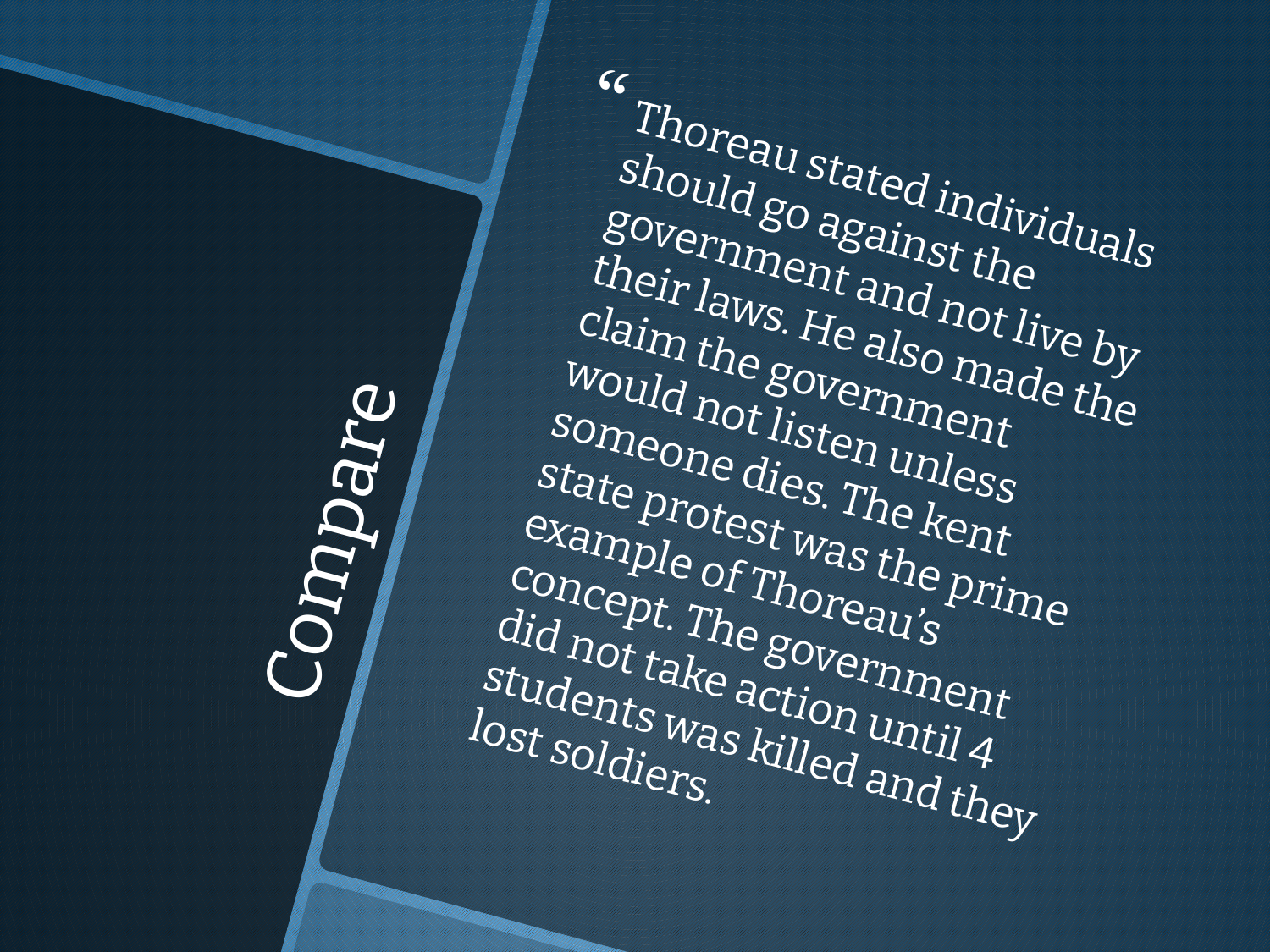

Thoreau stated individuals should go against the government and not live by their laws. He also made the claim the government would not listen unless someone dies. The kent state protest was the prime example of Thoreau’s concept. The government did not take action until 4 students was killed and they lost soldiers.
# Compare